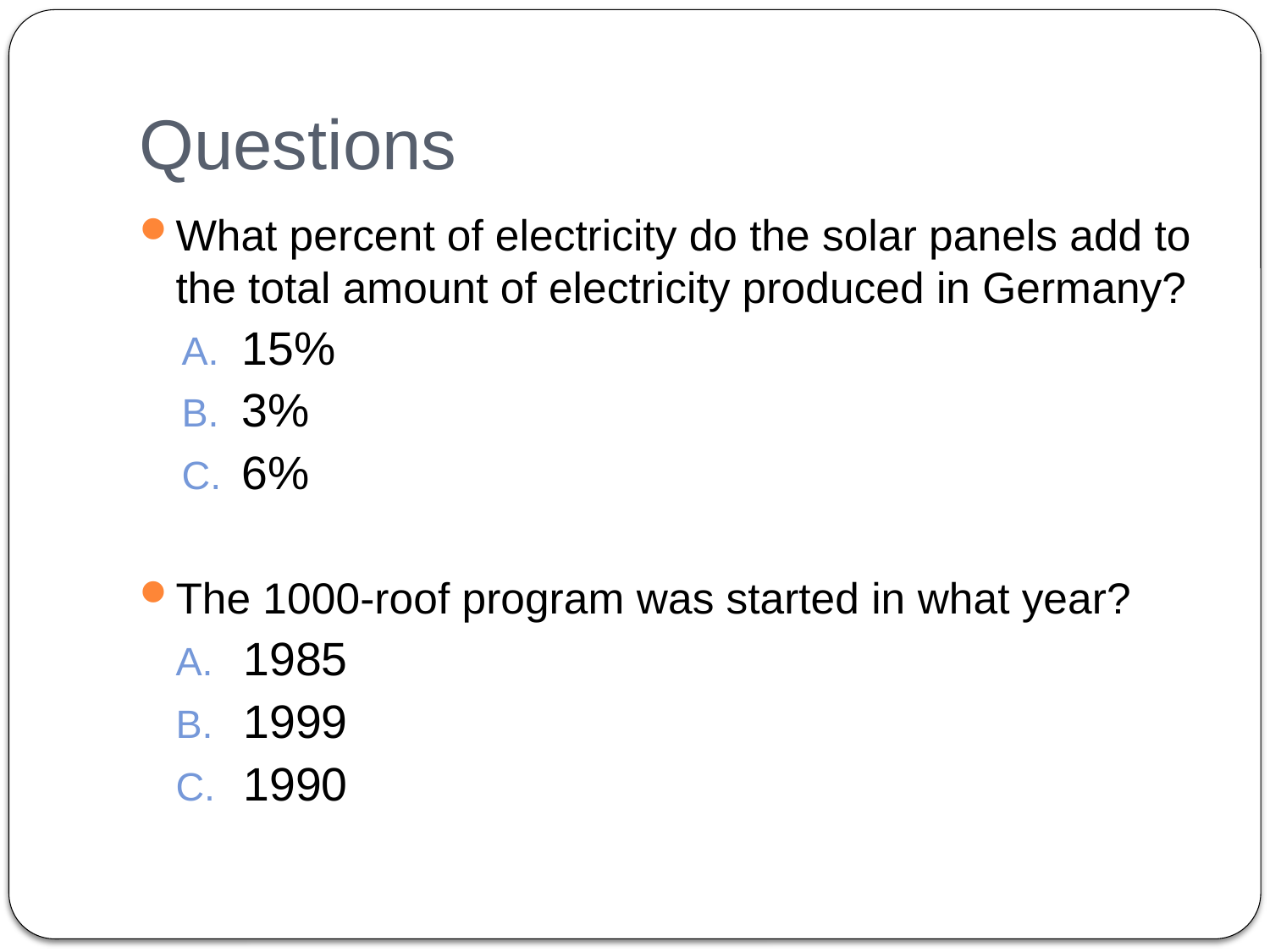

# Questions
What percent of electricity do the solar panels add to the total amount of electricity produced in Germany?
15%
3%
6%

The 1000-roof program was started in what year?
1985
1999
1990